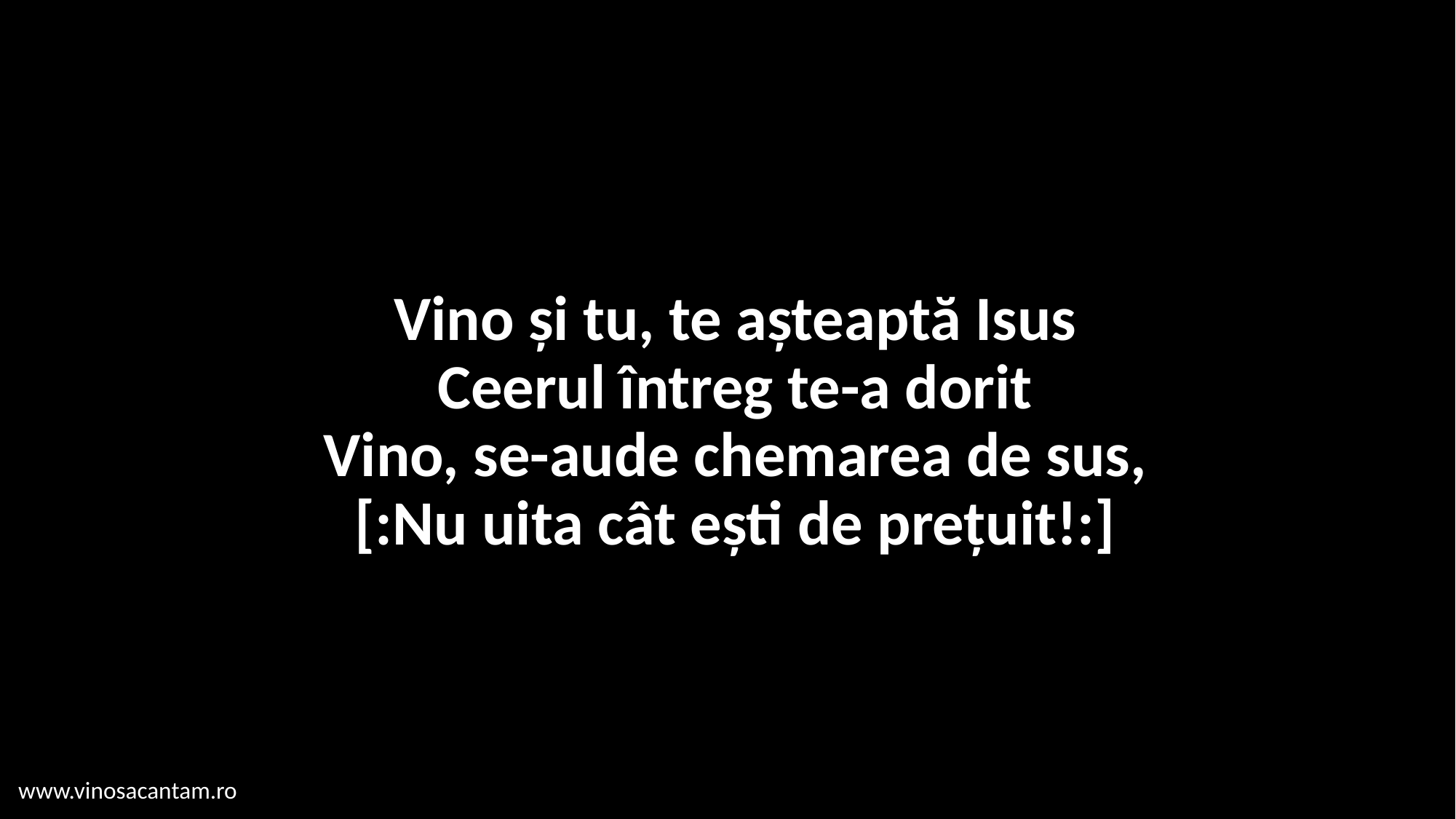

# Vino și tu, te așteaptă Isus Ceerul întreg te-a dorit Vino, se-aude chemarea de sus, [:Nu uita cât ești de prețuit!:]
www.vinosacantam.ro